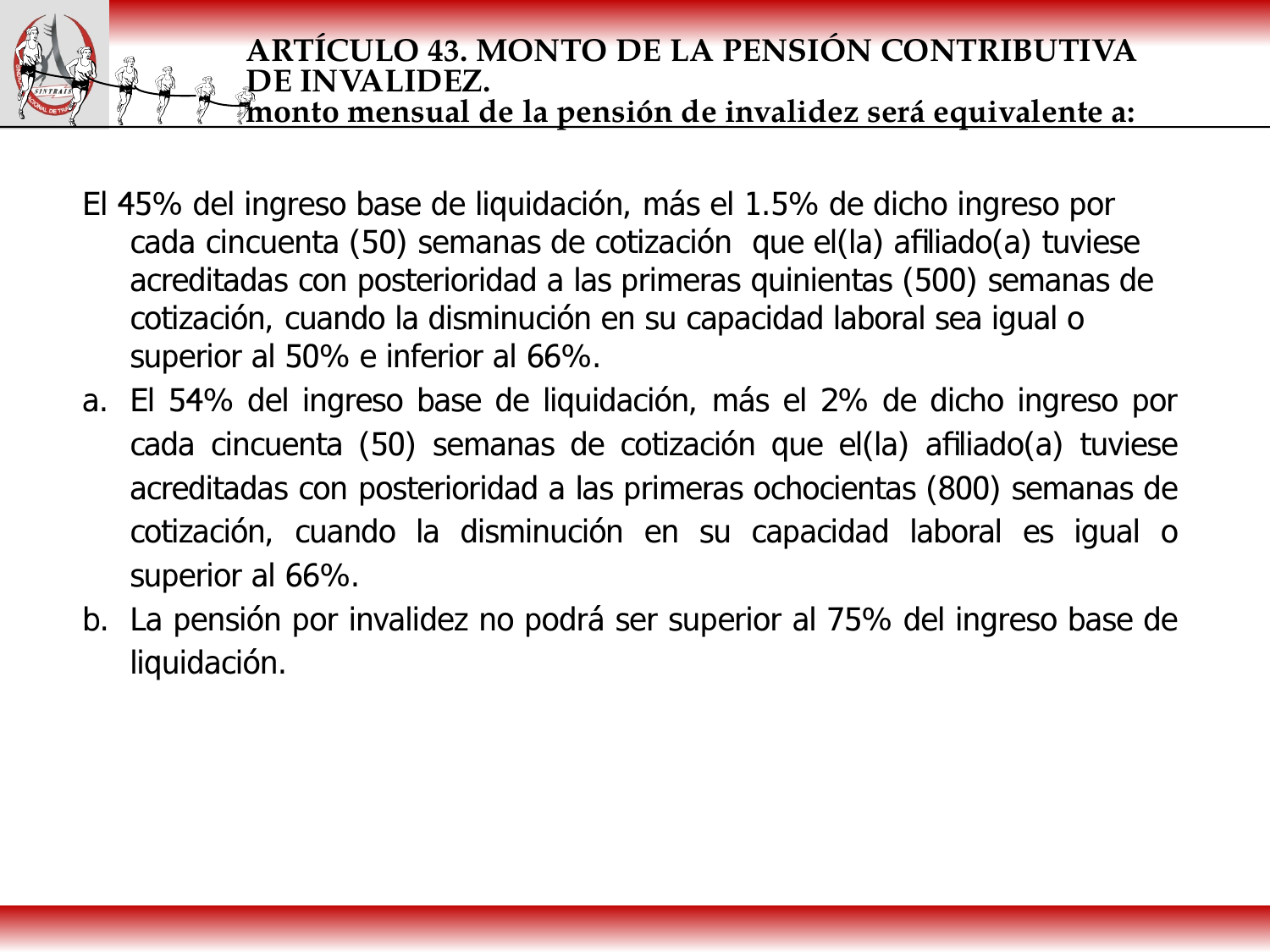

# ARTÍCULO 43. MONTO DE LA PENSIÓN CONTRIBUTIVA DE INVALIDEZ. monto mensual de la pensión de invalidez será equivalente a:

El 45% del ingreso base de liquidación, más el 1.5% de dicho ingreso por cada cincuenta (50) semanas de cotización  que el(la) afiliado(a) tuviese acreditadas con posterioridad a las primeras quinientas (500) semanas de cotización, cuando la disminución en su capacidad laboral sea igual o superior al 50% e inferior al 66%.
El 54% del ingreso base de liquidación, más el 2% de dicho ingreso por cada cincuenta (50) semanas de cotización que el(la) afiliado(a) tuviese acreditadas con posterioridad a las primeras ochocientas (800) semanas de cotización, cuando la disminución en su capacidad laboral es igual o superior al 66%.
La pensión por invalidez no podrá ser superior al 75% del ingreso base de liquidación.